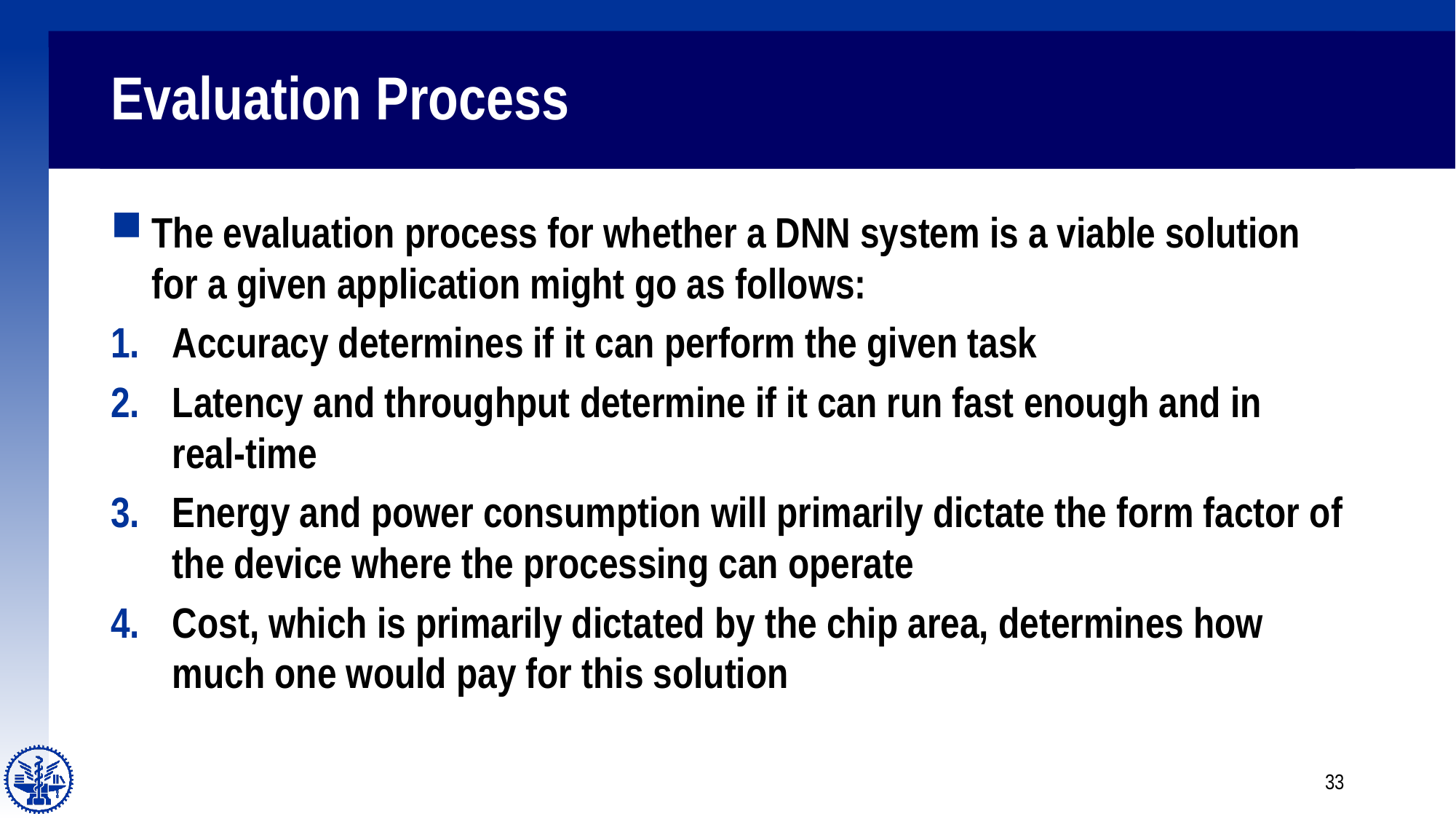

# Evaluation Process
The evaluation process for whether a DNN system is a viable solution for a given application might go as follows:
Accuracy determines if it can perform the given task
Latency and throughput determine if it can run fast enough and in real-time
Energy and power consumption will primarily dictate the form factor of the device where the processing can operate
Cost, which is primarily dictated by the chip area, determines how much one would pay for this solution
33